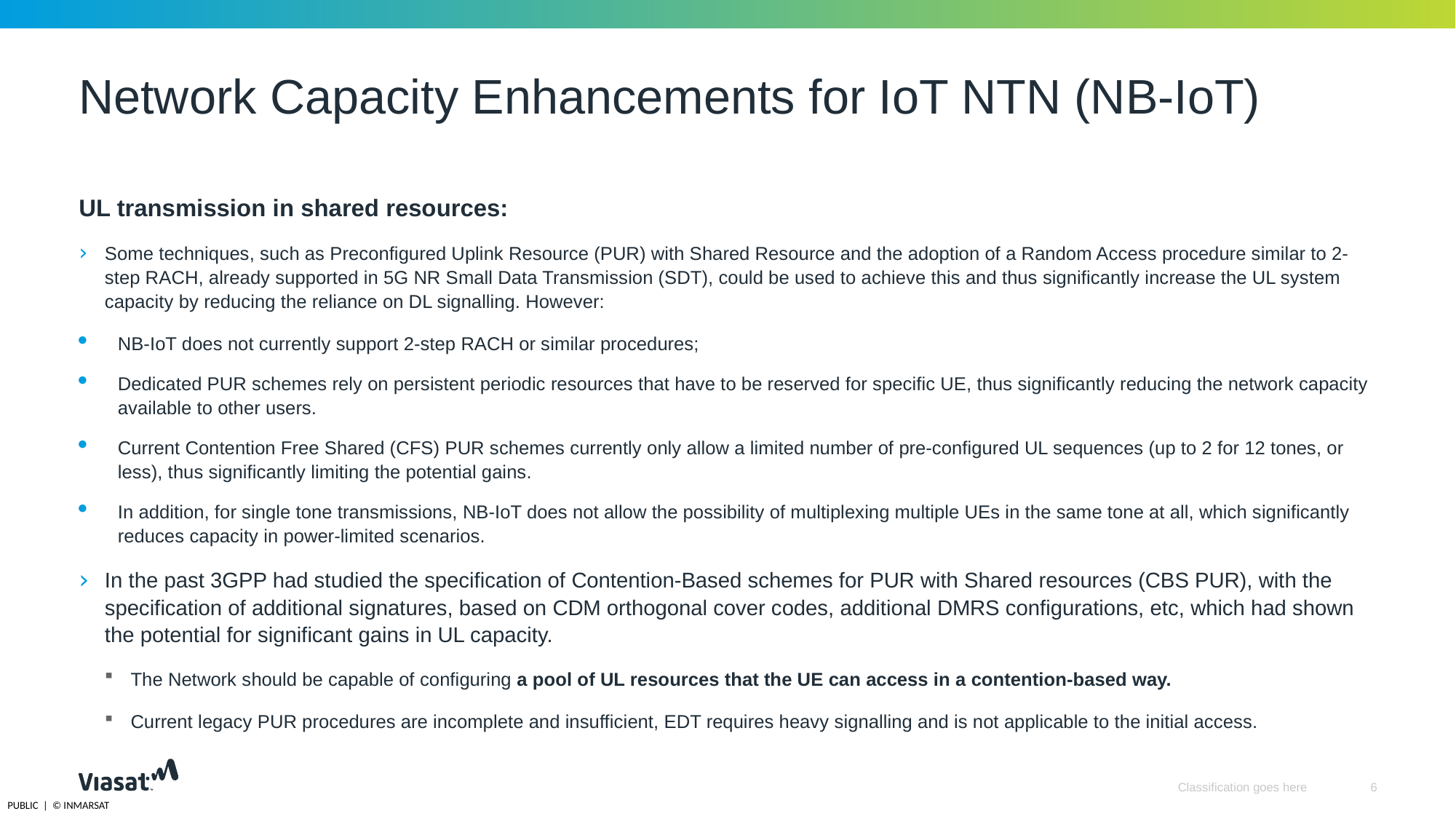

# Network Capacity Enhancements for IoT NTN (NB-IoT)
UL transmission in shared resources:
Some techniques, such as Preconfigured Uplink Resource (PUR) with Shared Resource and the adoption of a Random Access procedure similar to 2-step RACH, already supported in 5G NR Small Data Transmission (SDT), could be used to achieve this and thus significantly increase the UL system capacity by reducing the reliance on DL signalling. However:
NB-IoT does not currently support 2-step RACH or similar procedures;
Dedicated PUR schemes rely on persistent periodic resources that have to be reserved for specific UE, thus significantly reducing the network capacity available to other users.
Current Contention Free Shared (CFS) PUR schemes currently only allow a limited number of pre-configured UL sequences (up to 2 for 12 tones, or less), thus significantly limiting the potential gains.
In addition, for single tone transmissions, NB-IoT does not allow the possibility of multiplexing multiple UEs in the same tone at all, which significantly reduces capacity in power-limited scenarios.
In the past 3GPP had studied the specification of Contention-Based schemes for PUR with Shared resources (CBS PUR), with the specification of additional signatures, based on CDM orthogonal cover codes, additional DMRS configurations, etc, which had shown the potential for significant gains in UL capacity.
The Network should be capable of configuring a pool of UL resources that the UE can access in a contention-based way.
Current legacy PUR procedures are incomplete and insufficient, EDT requires heavy signalling and is not applicable to the initial access.

Classification goes here
6